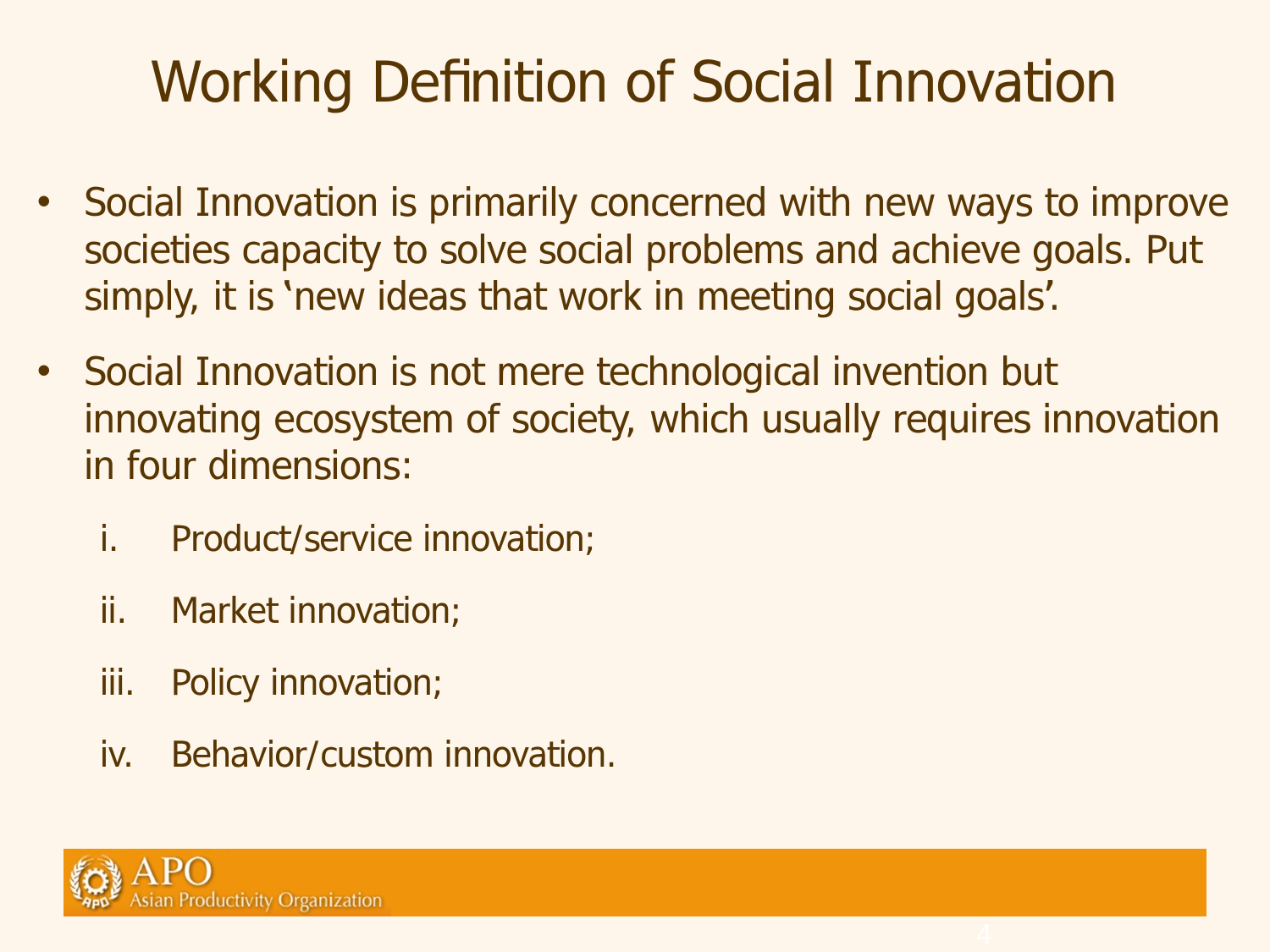

# Working Definition of Social Innovation
Social Innovation is primarily concerned with new ways to improve societies capacity to solve social problems and achieve goals. Put simply, it is ‘new ideas that work in meeting social goals’.
Social Innovation is not mere technological invention but innovating ecosystem of society, which usually requires innovation in four dimensions:
Product/service innovation;
Market innovation;
Policy innovation;
Behavior/custom innovation.
4